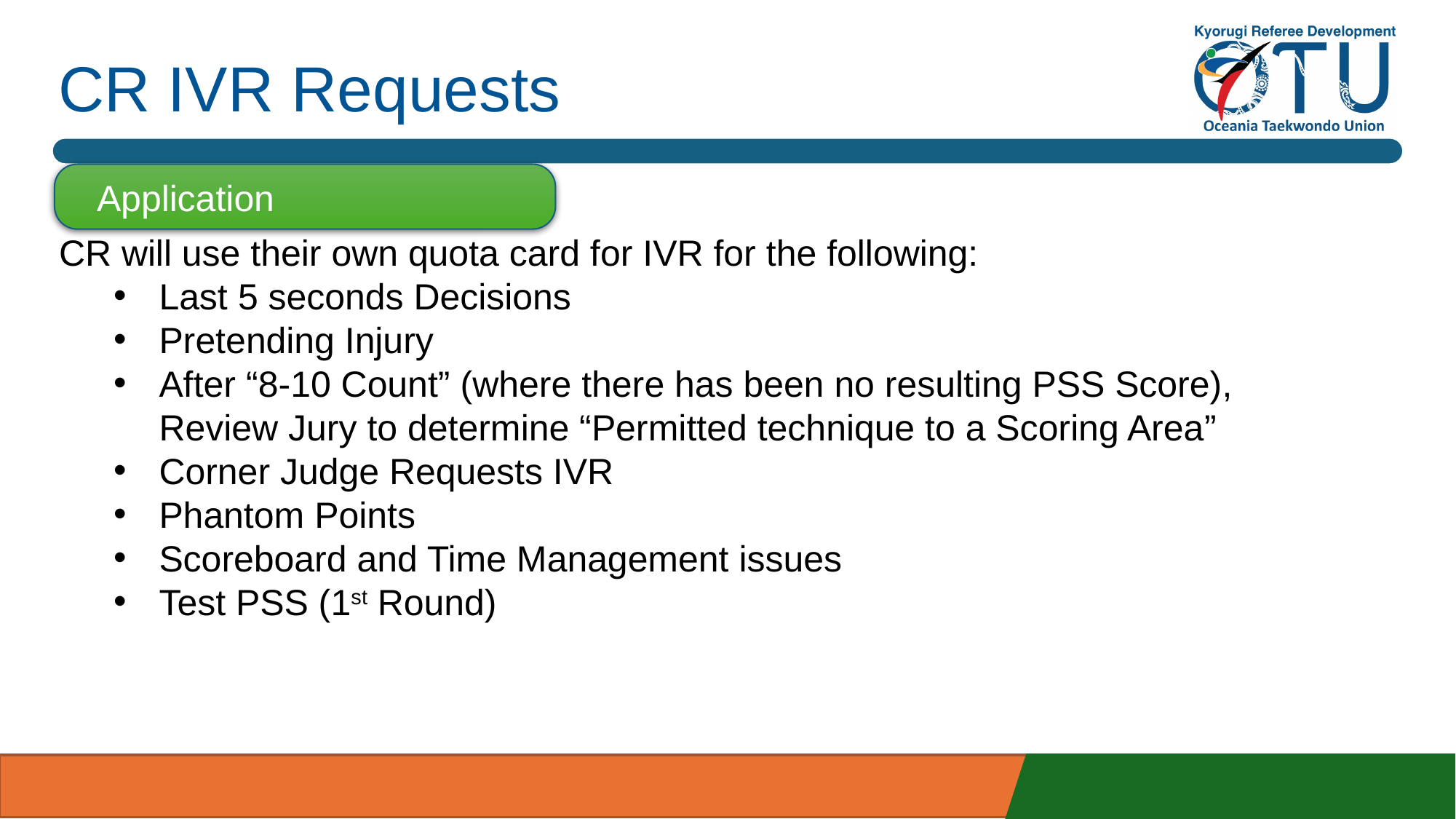

# CR IVR Requests
Application
CR will use their own quota card for IVR for the following:
Last 5 seconds Decisions
Pretending Injury
After “8-10 Count” (where there has been no resulting PSS Score), Review Jury to determine “Permitted technique to a Scoring Area”
Corner Judge Requests IVR
Phantom Points
Scoreboard and Time Management issues
Test PSS (1st Round)